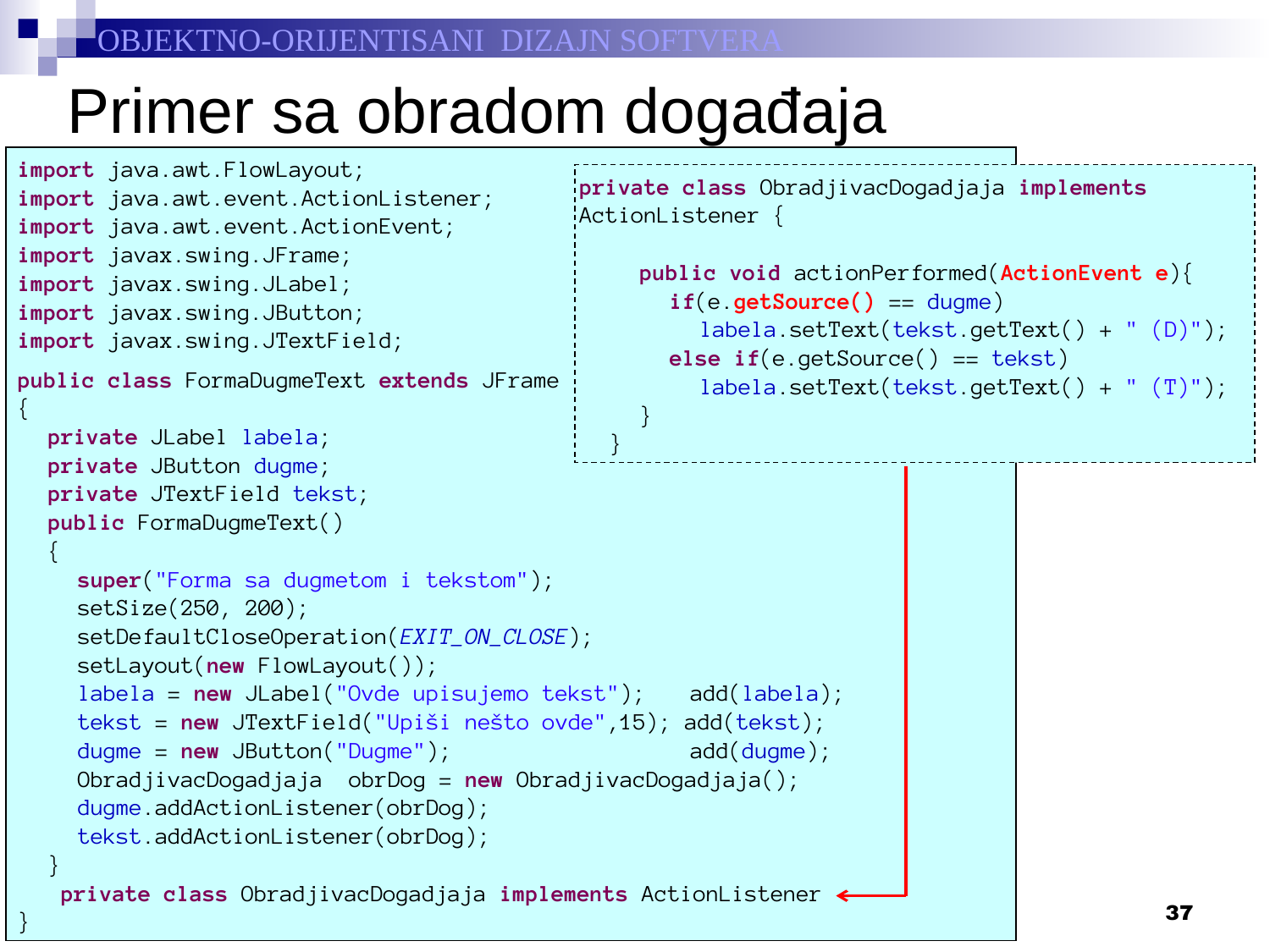

# Primer sa obradom događaja
import java.awt.FlowLayout;
import java.awt.event.ActionListener;
import java.awt.event.ActionEvent;
import javax.swing.JFrame;
import javax.swing.JLabel;
import javax.swing.JButton;
import javax.swing.JTextField;
public class FormaDugmeText extends JFrame
{
	private JLabel labela;
	private JButton dugme;
	private JTextField tekst;
	public FormaDugmeText()
	{
		super("Forma sa dugmetom i tekstom");
		setSize(250, 200);
		setDefaultCloseOperation(EXIT_ON_CLOSE);
		setLayout(new FlowLayout());
		labela = new JLabel("Ovde upisujemo tekst");  	add(labela);
		tekst = new JTextField("Upiši nešto ovde",15); add(tekst);
		dugme = new JButton("Dugme");  	add(dugme);
		ObradjivacDogadjaja  obrDog = new ObradjivacDogadjaja();
		dugme.addActionListener(obrDog);
		tekst.addActionListener(obrDog);
	}
	 private class ObradjivacDogadjaja implements ActionListener
}
private class ObradjivacDogadjaja implements ActionListener {

		public void actionPerformed(ActionEvent e){
			if(e.getSource() == dugme)
				labela.setText(tekst.getText() + " (D)");
			else if(e.getSource() == tekst)
				labela.setText(tekst.getText() + " (T)");
		}
	}
37